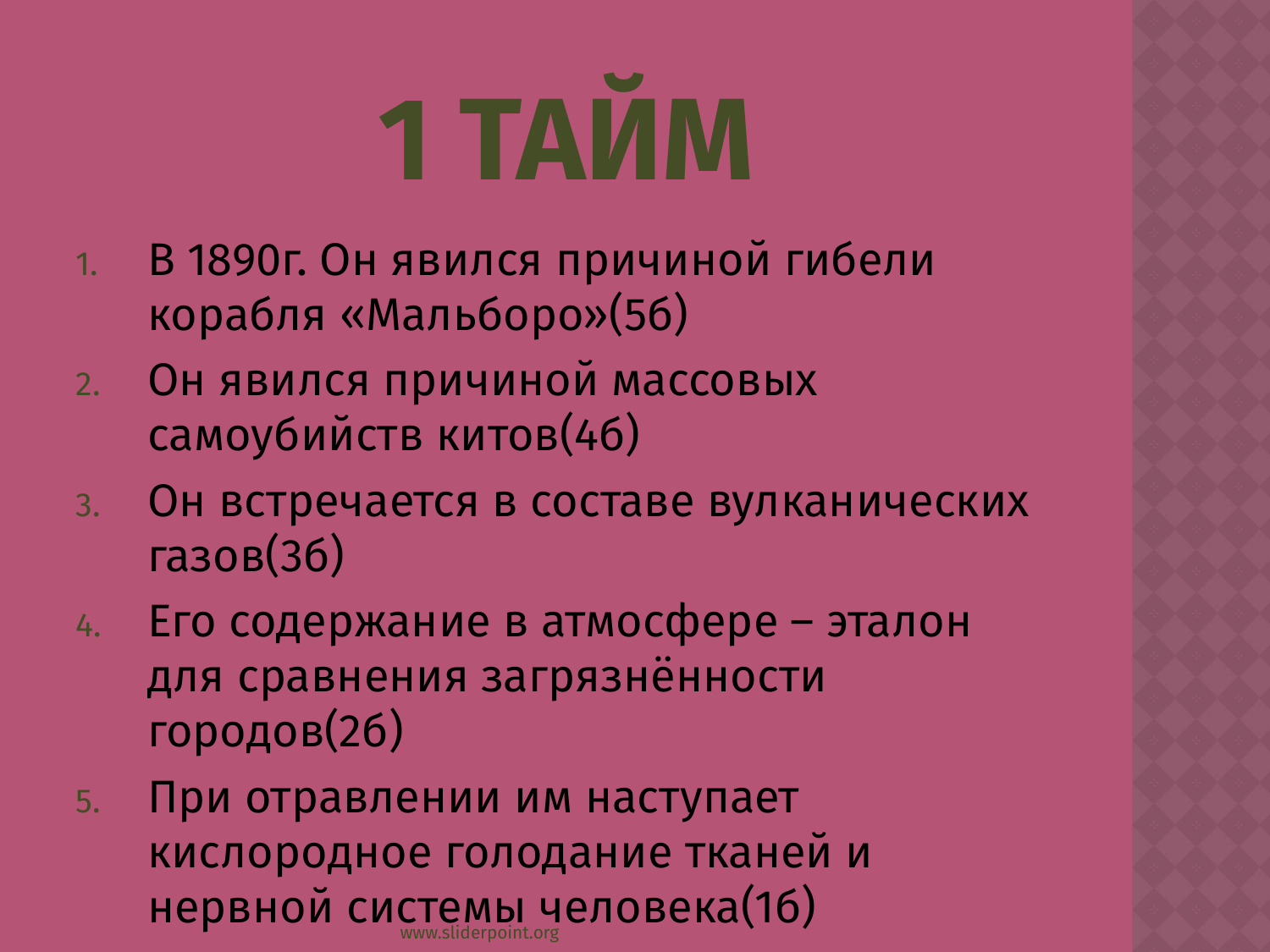

# 1 тайм
В 1890г. Он явился причиной гибели корабля «Мальборо»(5б)
Он явился причиной массовых самоубийств китов(4б)
Он встречается в составе вулканических газов(3б)
Его содержание в атмосфере – эталон для сравнения загрязнённости городов(2б)
При отравлении им наступает кислородное голодание тканей и нервной системы человека(1б)
www.sliderpoint.org